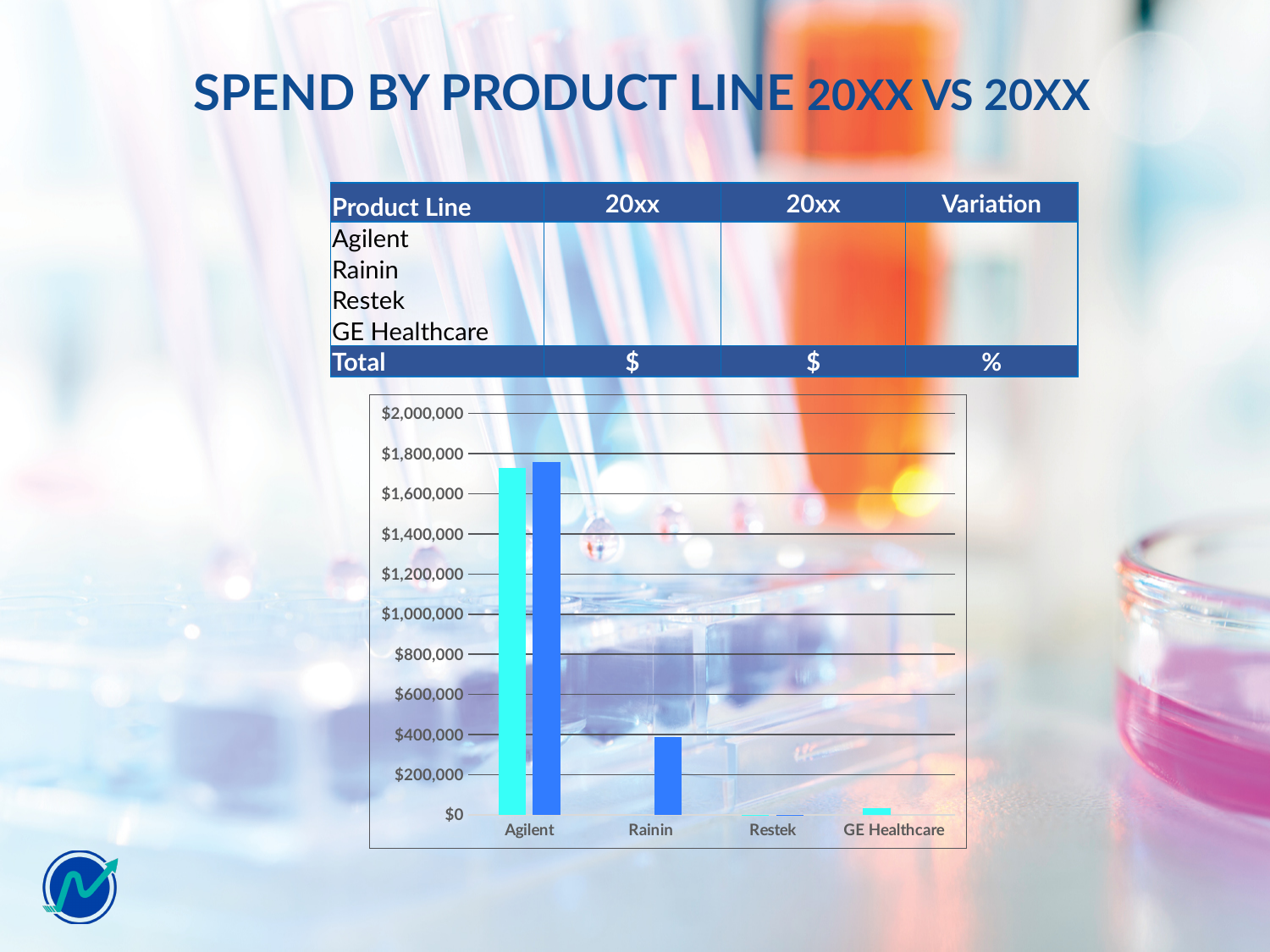

spend by product line 20xx vs 20xx
| Product Line | 20xx | 20xx | Variation |
| --- | --- | --- | --- |
| Agilent |  |  |  |
| Rainin |  |  |  |
| Restek |  |  |  |
| GE Healthcare |  |  |  |
| Total | $ | $ | % |

### Chart

| Category | 2015 | 2016 |
|---|---|---|
| Agilent | 1729803.4100000025 | 1756379.3599999966 |
| Rainin | None | 388574.3399999987 |
| Restek | 620.21 | 620.21 |
| GE Healthcare | 32424.0 | None |